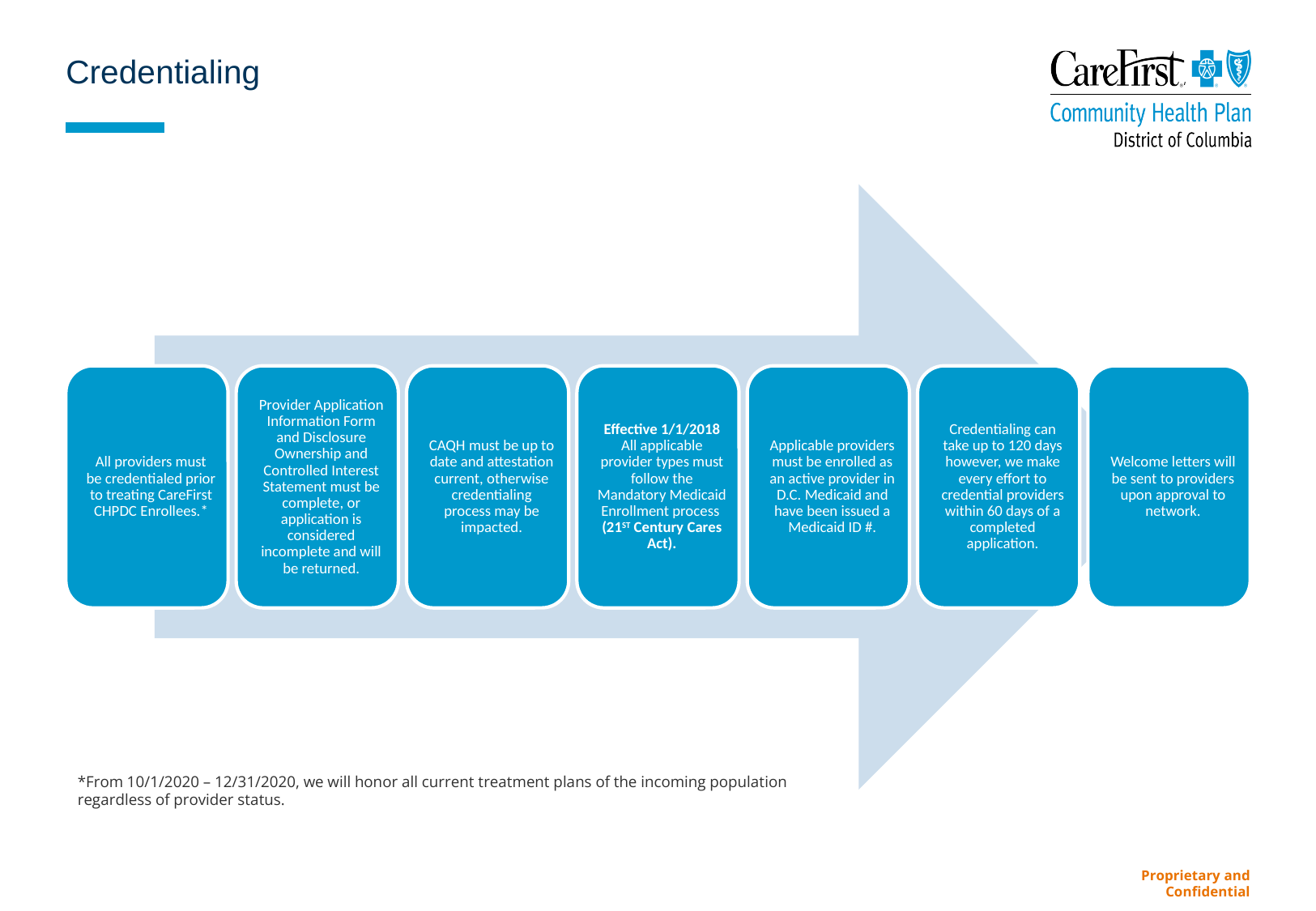

# Credentialing
All providers must be credentialed prior to treating CareFirst CHPDC Enrollees.*
Provider Application Information Form and Disclosure Ownership and Controlled Interest Statement must be complete, or application is considered incomplete and will be returned.
CAQH must be up to date and attestation current, otherwise credentialing process may be impacted.
Effective 1/1/2018 All applicable provider types must follow the Mandatory Medicaid Enrollment process  (21ST Century Cares Act).
Applicable providers must be enrolled as an active provider in D.C. Medicaid and have been issued a Medicaid ID #.
Credentialing can take up to 120 days however, we make every effort to credential providers within 60 days of a completed application.
Welcome letters will be sent to providers upon approval to network.
*From 10/1/2020 – 12/31/2020, we will honor all current treatment plans of the incoming population regardless of provider status.
Proprietary and Confidential